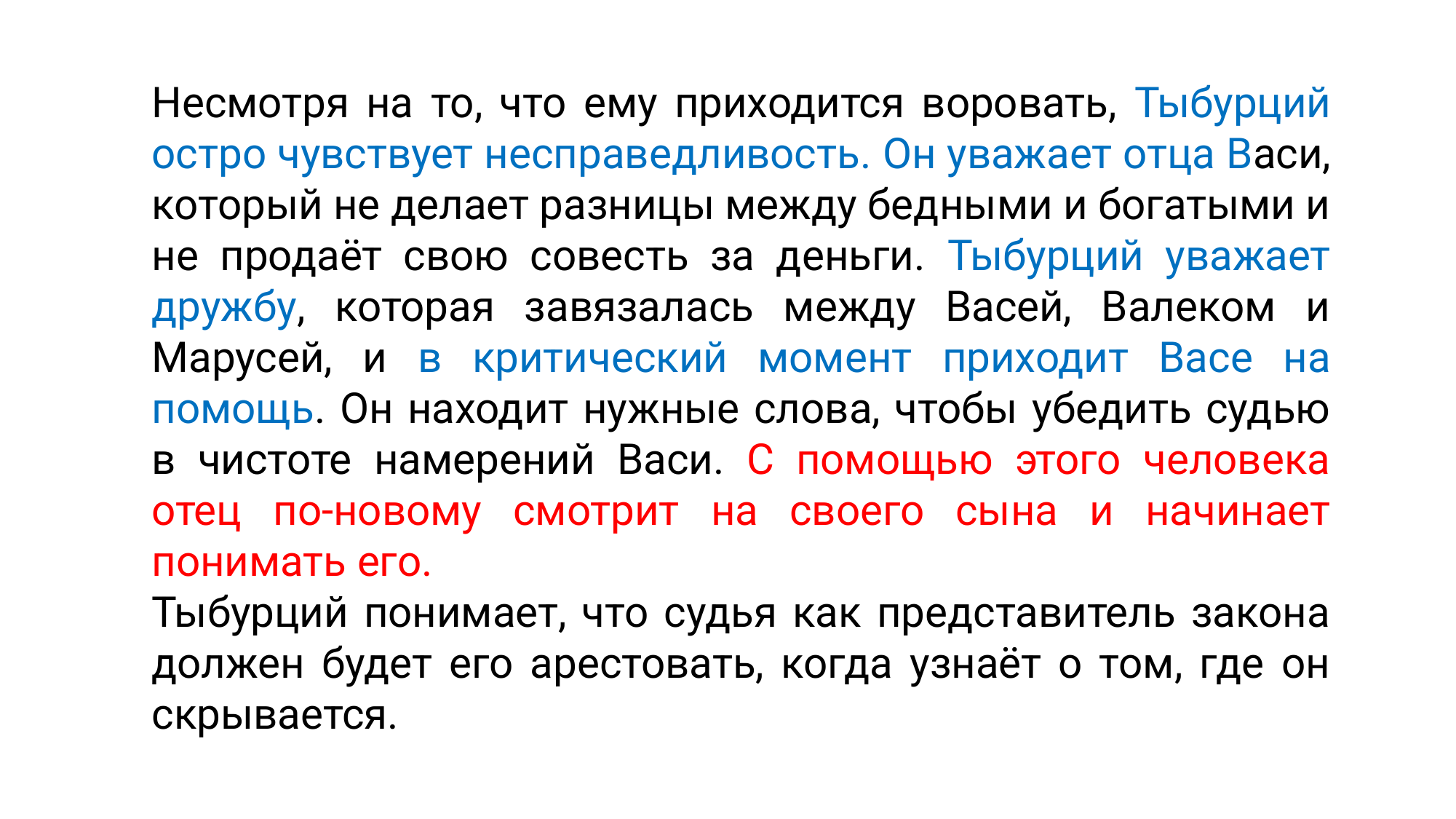

Несмотря на то, что ему приходится воровать, Тыбурций остро чувствует несправедливость. Он уважает отца Васи, который не делает разницы между бедными и богатыми и не продаёт свою совесть за деньги. Тыбурций уважает дружбу, которая завязалась между Васей, Валеком и Марусей, и в критический момент приходит Васе на помощь. Он находит нужные слова, чтобы убедить судью в чистоте намерений Васи. С помощью этого человека отец по-новому смотрит на своего сына и начинает понимать его.
Тыбурций понимает, что судья как представитель закона должен будет его арестовать, когда узнаёт о том, где он скрывается.